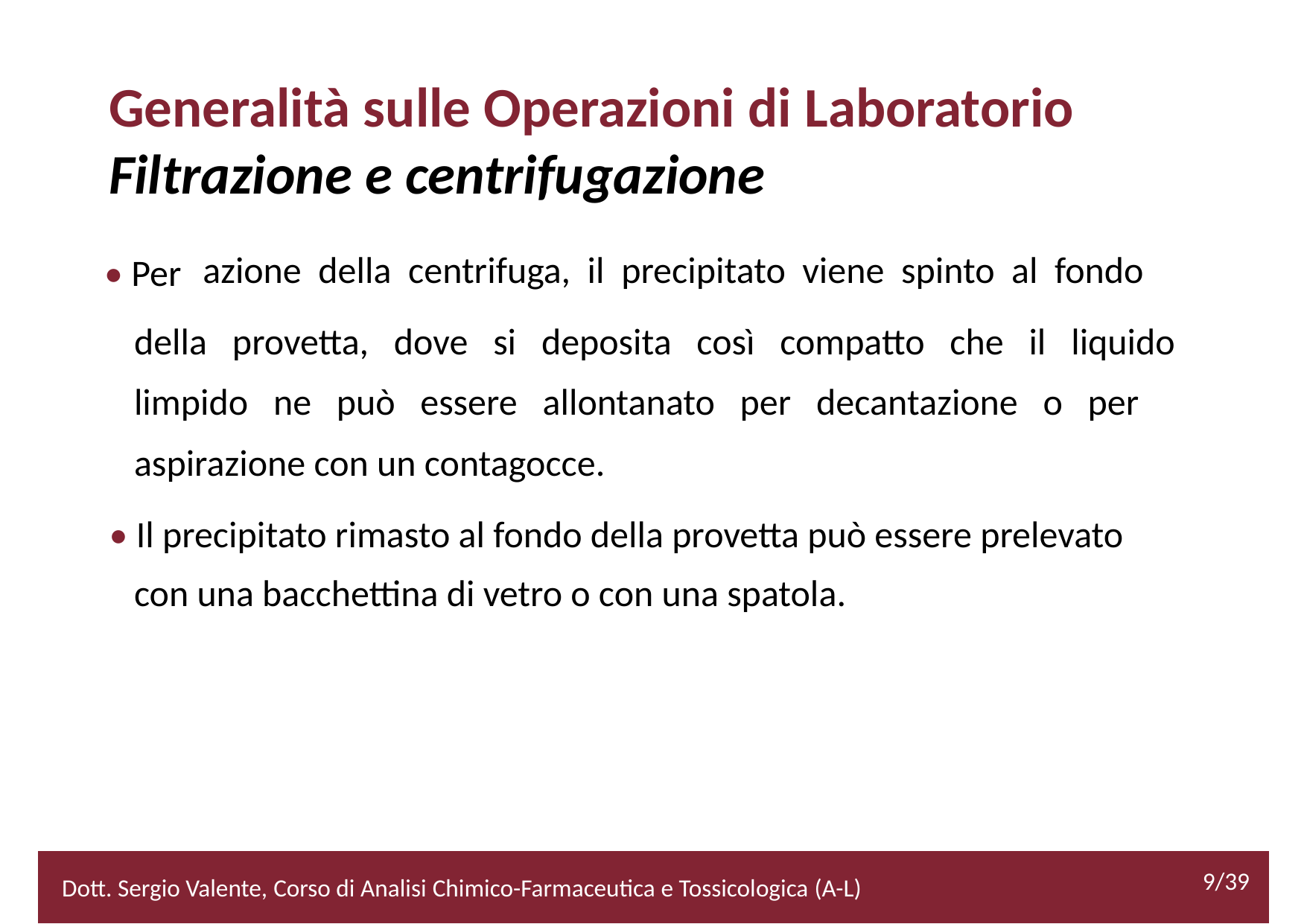

Generalità sulle Operazioni di Laboratorio
Filtrazione e centrifugazione
• Per
azione  della  centrifuga,  il  precipitato  viene  spinto  al  fondo
	della   provetta,   dove   si   deposita   così   compatto   che   il   liquido

	limpido   ne   può   essere   allontanato   per   decantazione   o   per

	aspirazione con un contagocce.

• Il precipitato rimasto al fondo della provetta può essere prelevato

	con una bacchettina di vetro o con una spatola.

9/39
2/52
Dott. Sergio Valente, Corso di Analisi Chimico-Farmaceutica e Tossicologica (A-L)